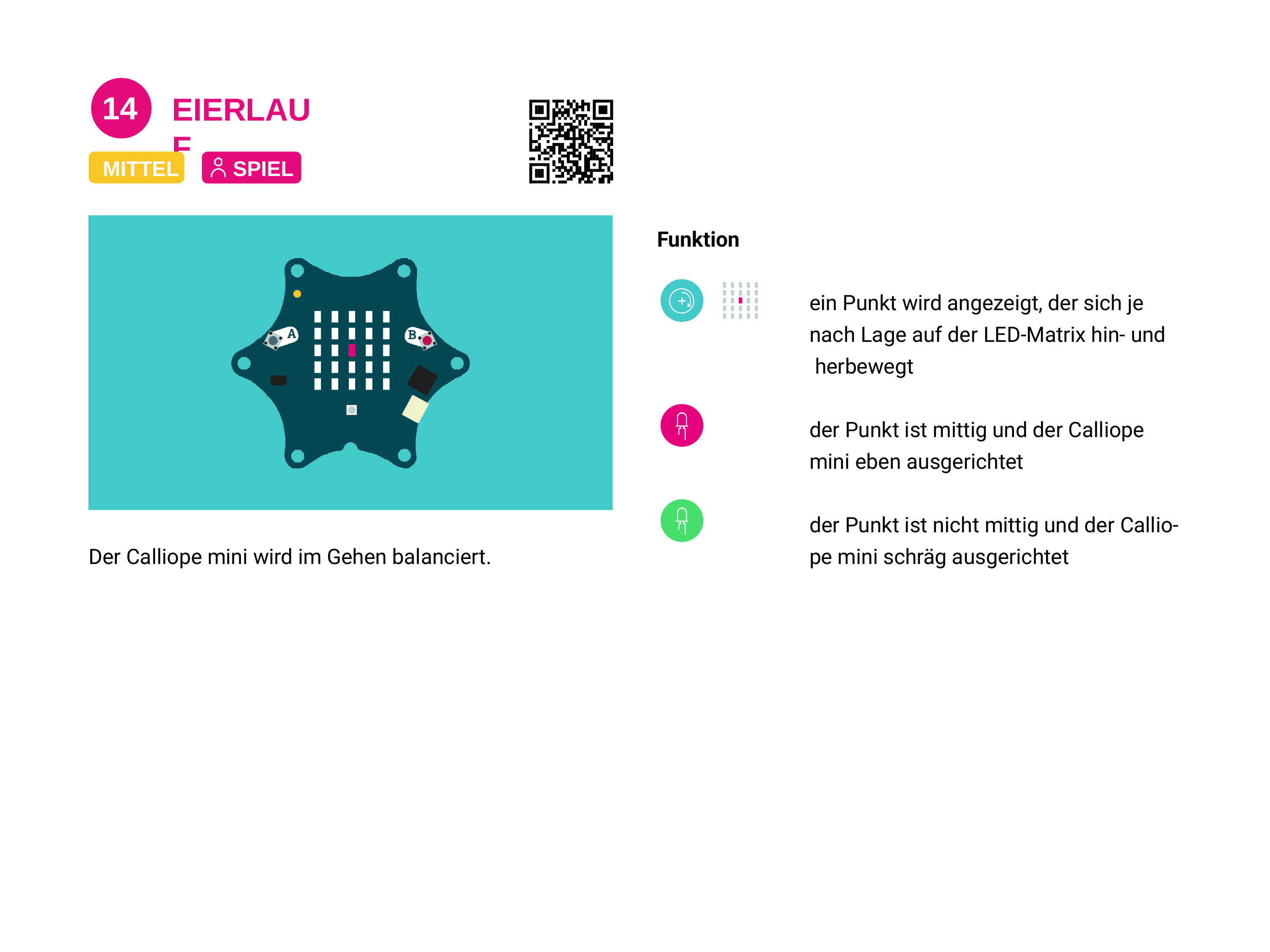

# 14
EIERLAUF

MITTEL	SPIEL

Funktion

ein Punkt wird angezeigt, der sich je  nach Lage auf der LED-Matrix hin- und  herbewegt

der Punkt ist mittig und der Calliope
mini eben ausgerichtet

der Punkt ist nicht mittig und der Callio-
pe mini schräg ausgerichtet
Der Calliope mini wird im Gehen balanciert.